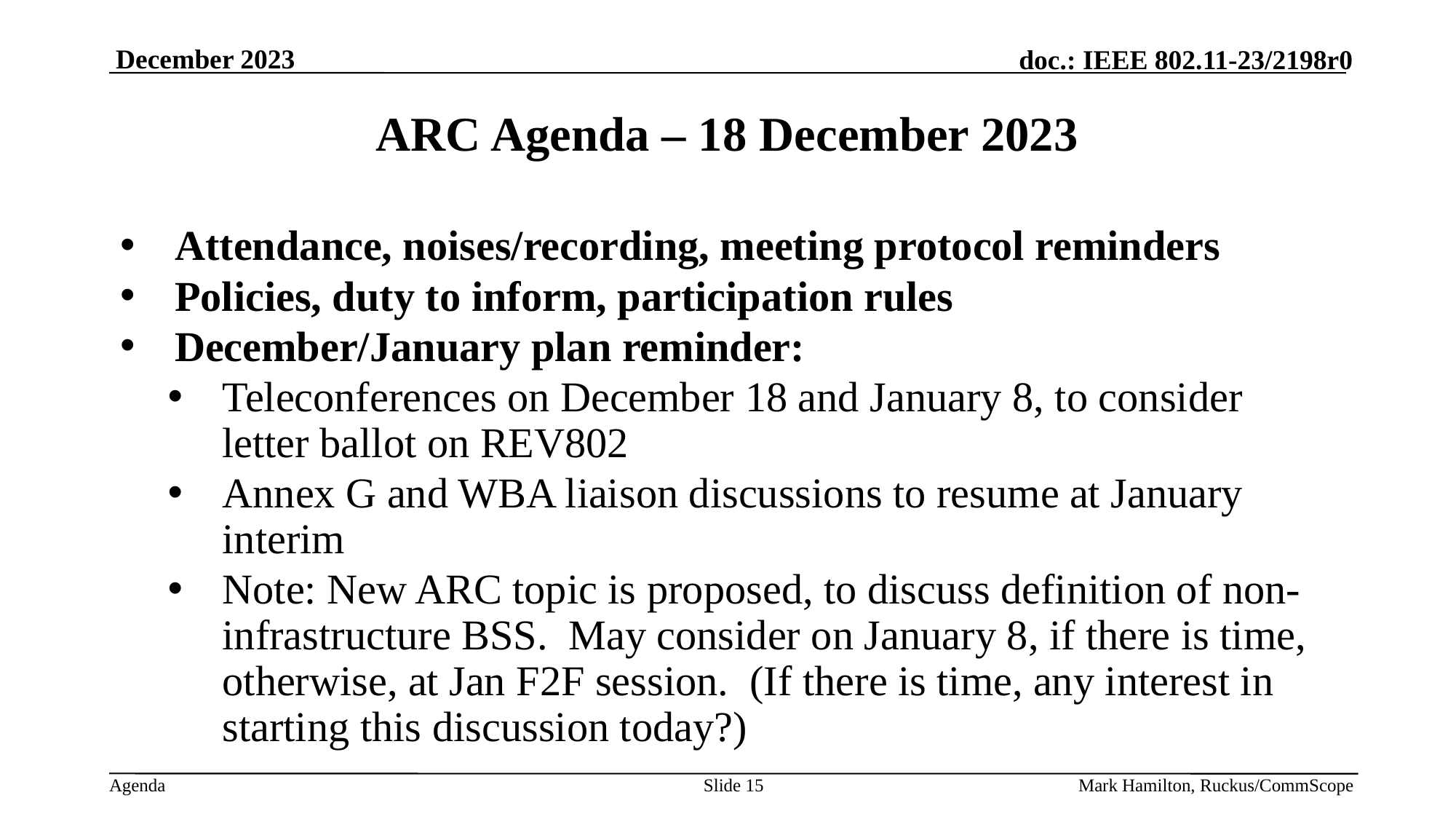

# ARC Agenda – 18 December 2023
Attendance, noises/recording, meeting protocol reminders
Policies, duty to inform, participation rules
December/January plan reminder:
Teleconferences on December 18 and January 8, to consider letter ballot on REV802
Annex G and WBA liaison discussions to resume at January interim
Note: New ARC topic is proposed, to discuss definition of non-infrastructure BSS.  May consider on January 8, if there is time, otherwise, at Jan F2F session.  (If there is time, any interest in starting this discussion today?)

Slide 15